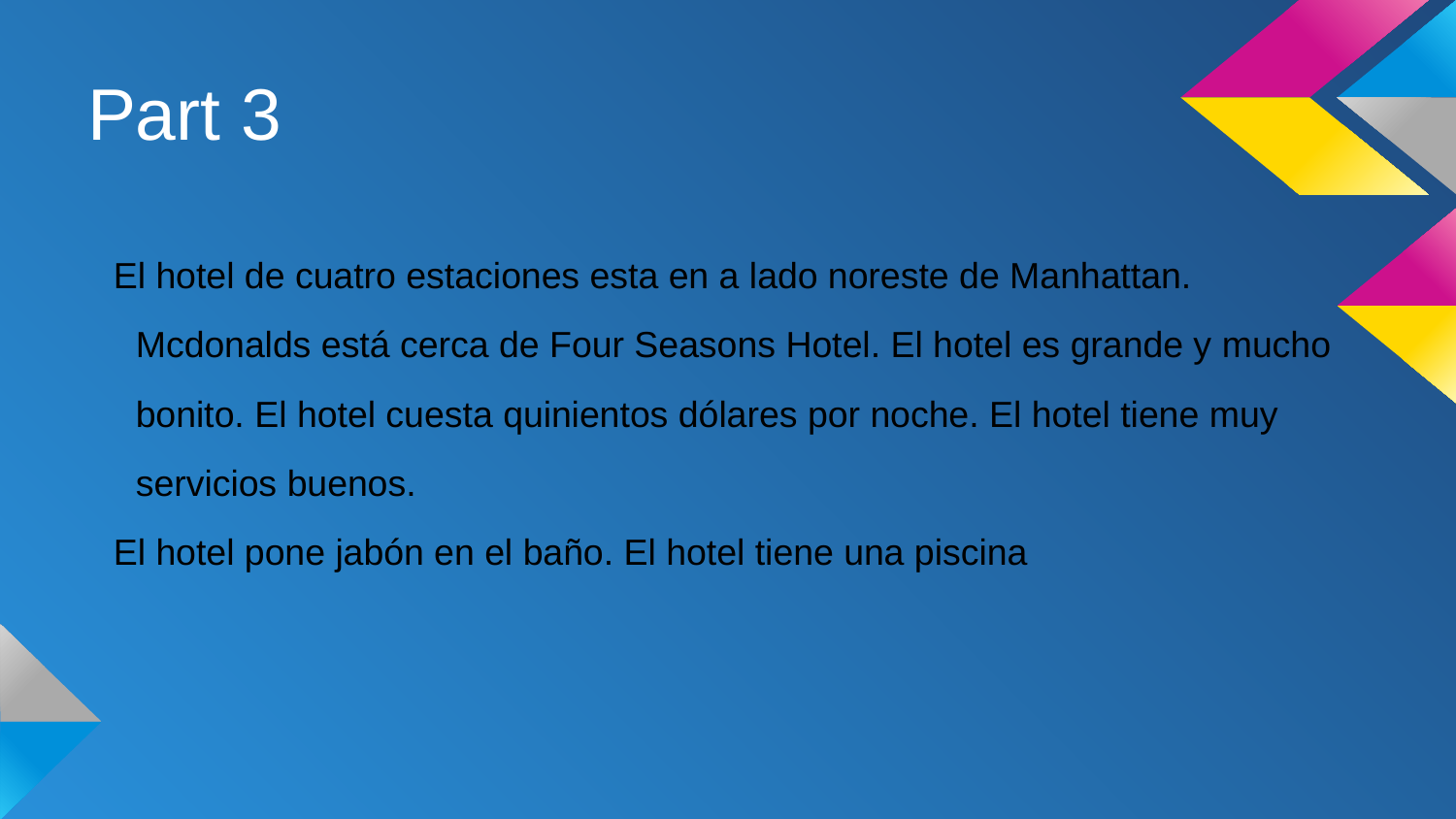

# Part 3

El hotel de cuatro estaciones esta en a lado noreste de Manhattan. Mcdonalds está cerca de Four Seasons Hotel. El hotel es grande y mucho bonito. El hotel cuesta quinientos dólares por noche. El hotel tiene muy servicios buenos.
El hotel pone jabón en el baño. El hotel tiene una piscina